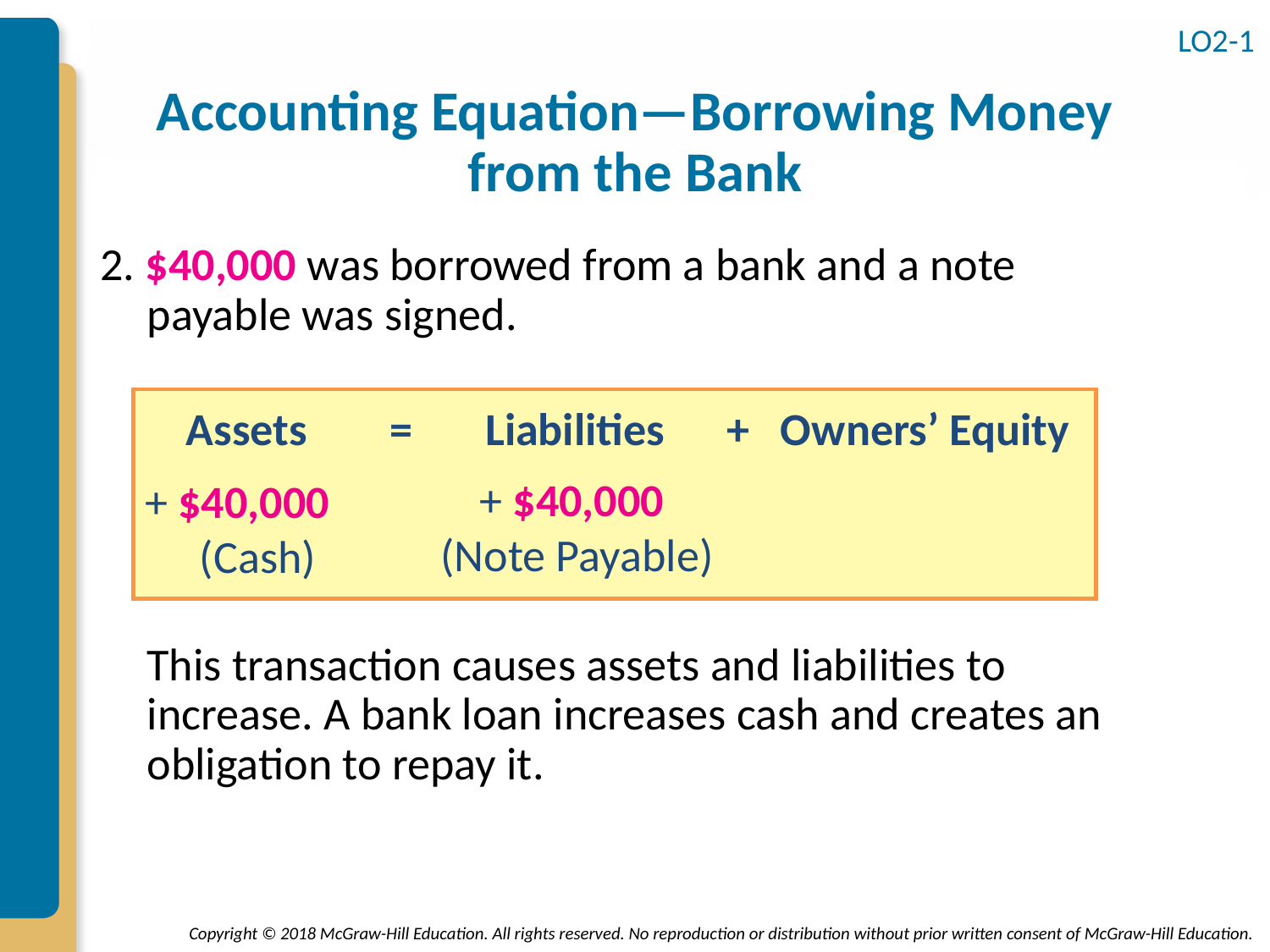

LO2-1
# Accounting Equation—Borrowing Money from the Bank

2. $40,000 was borrowed from a bank and a note payable was signed.

This transaction causes assets and liabilities to increase. A bank loan increases cash and creates an obligation to repay it.

      Assets        =       Liabilities      +   Owners’ Equity
+ $40,000
(Note Payable)
+ $40,000
   (Cash)